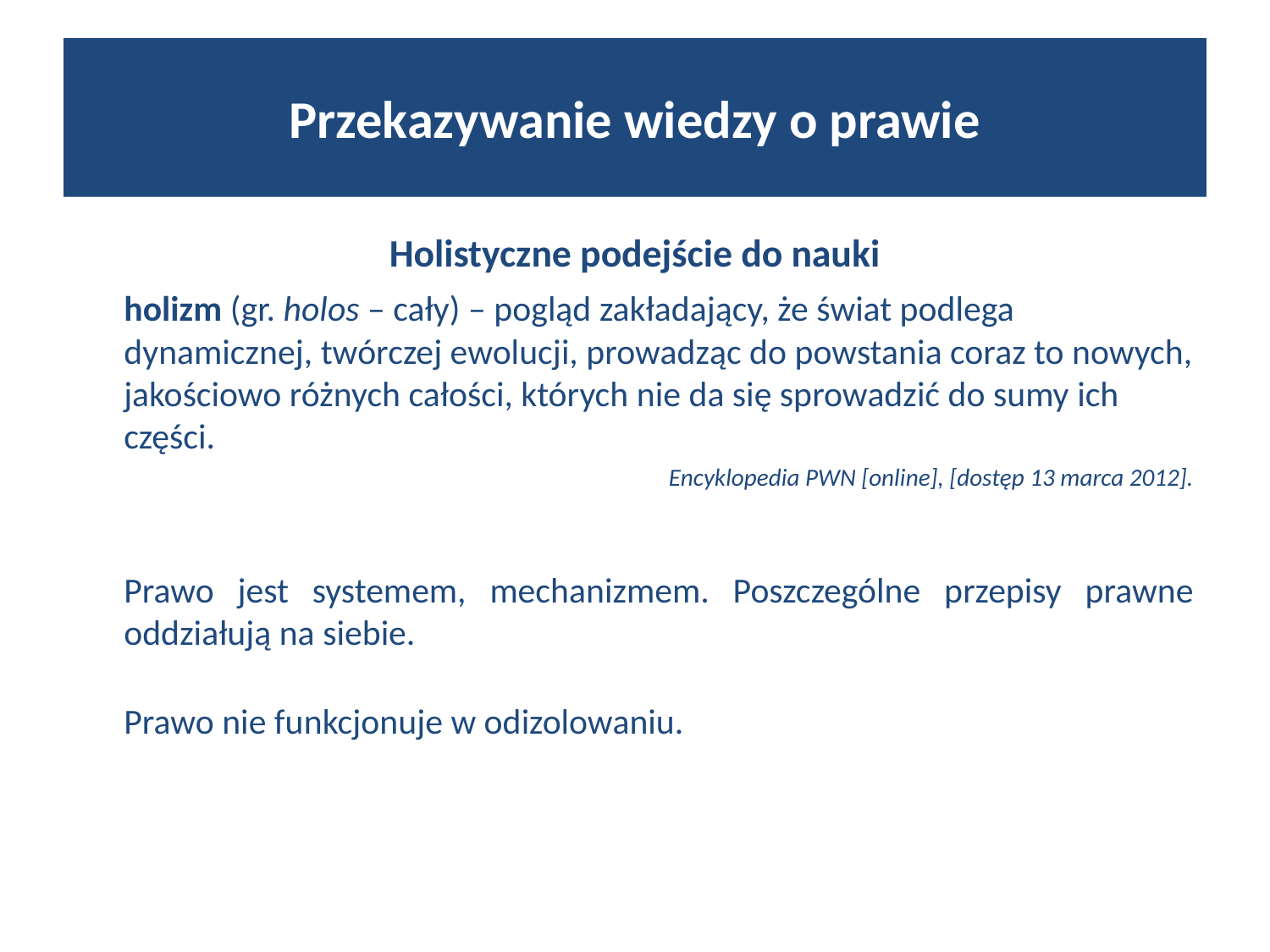

# Przekazywanie wiedzy o prawie
Holistyczne podejście do nauki
	holizm (gr. holos – cały) – pogląd zakładający, że świat podlega dynamicznej, twórczej ewolucji, prowadząc do powstania coraz to nowych, jakościowo różnych całości, których nie da się sprowadzić do sumy ich części.
Encyklopedia PWN [online], [dostęp 13 marca 2012].

	Prawo jest systemem, mechanizmem. Poszczególne przepisy prawne oddziałują na siebie.

	Prawo nie funkcjonuje w odizolowaniu.